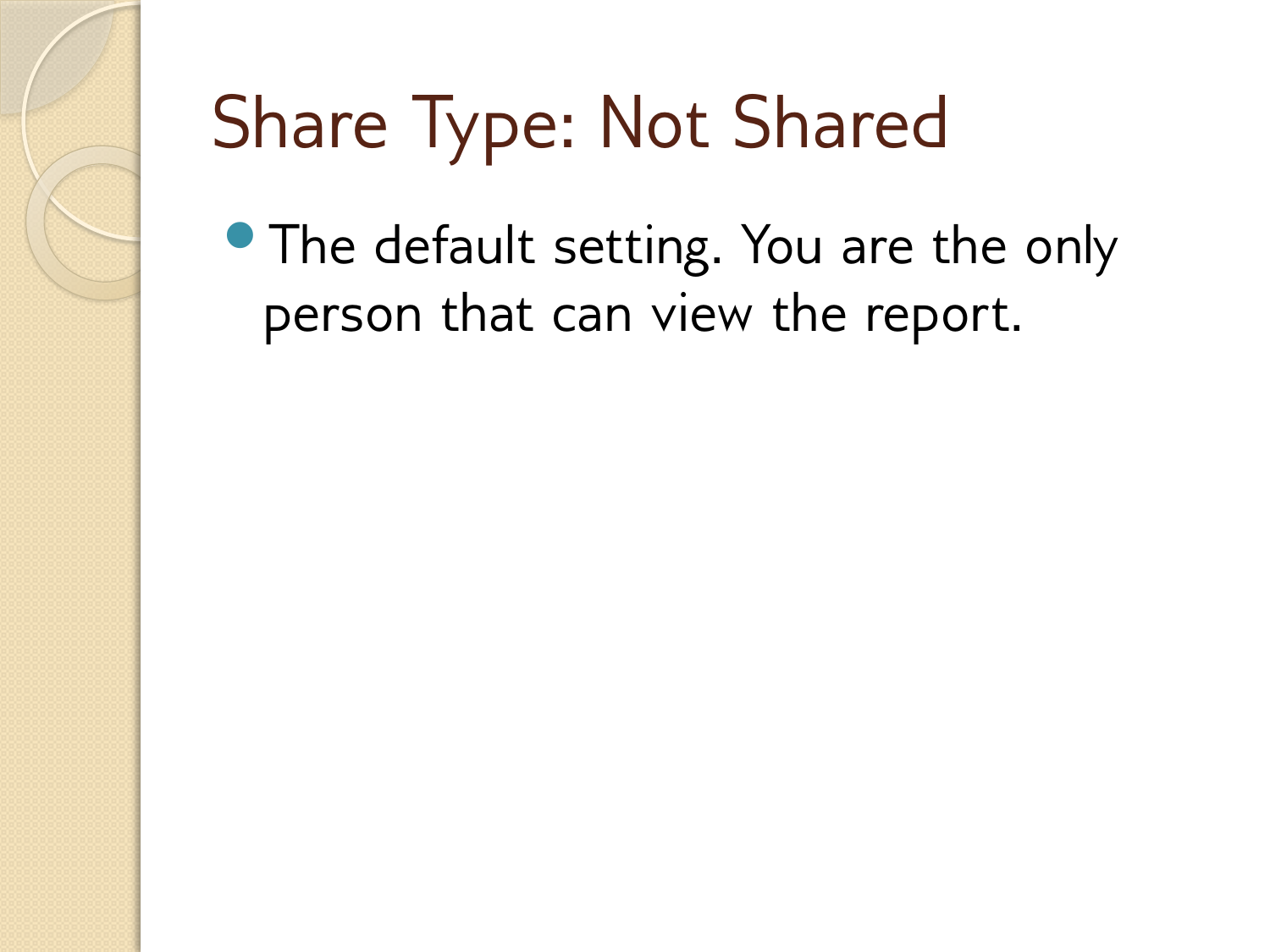

# Share Type: Not Shared
The default setting. You are the only person that can view the report.